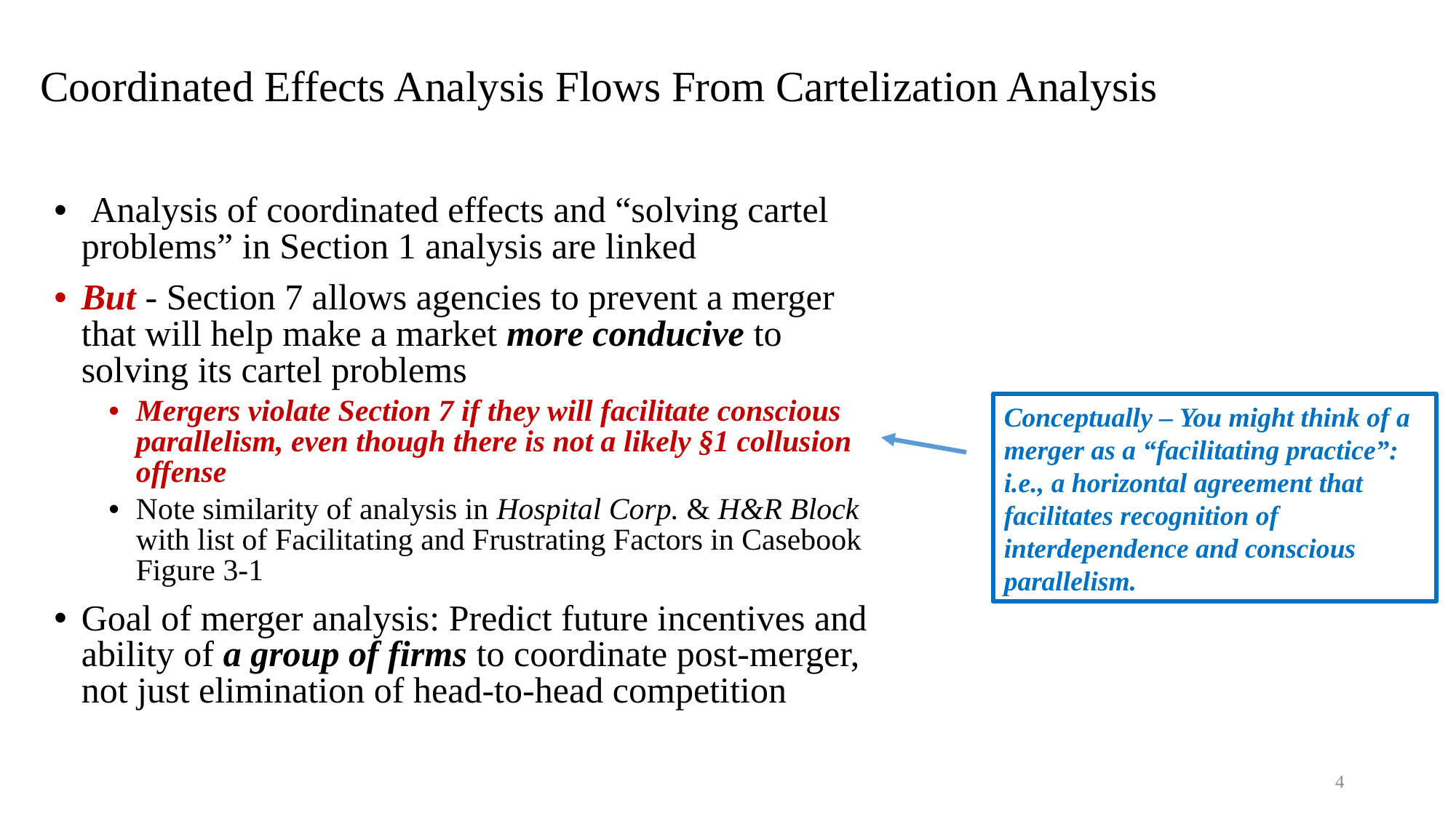

# Coordinated Effects Analysis Flows From Cartelization Analysis
 Analysis of coordinated effects and “solving cartel problems” in Section 1 analysis are linked
But - Section 7 allows agencies to prevent a merger that will help make a market more conducive to solving its cartel problems
Mergers violate Section 7 if they will facilitate conscious parallelism, even though there is not a likely §1 collusion offense
Note similarity of analysis in Hospital Corp. & H&R Block with list of Facilitating and Frustrating Factors in Casebook Figure 3-1
Goal of merger analysis: Predict future incentives and ability of a group of firms to coordinate post-merger, not just elimination of head-to-head competition
Conceptually – You might think of a merger as a “facilitating practice”: i.e., a horizontal agreement that facilitates recognition of interdependence and conscious parallelism.
4